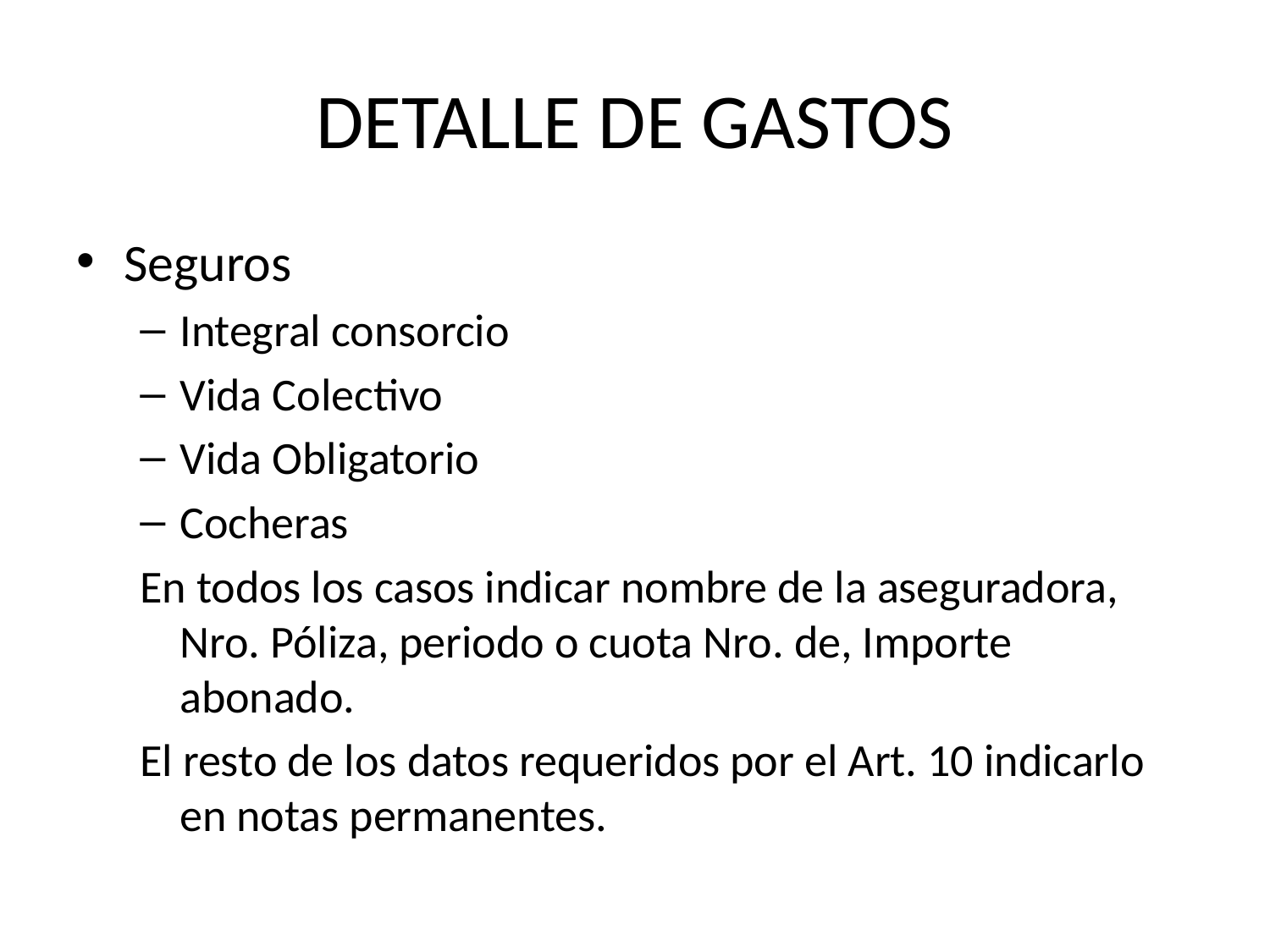

# DETALLE DE GASTOS
Seguros
Integral consorcio
Vida Colectivo
Vida Obligatorio
Cocheras
En todos los casos indicar nombre de la aseguradora, Nro. Póliza, periodo o cuota Nro. de, Importe abonado.
El resto de los datos requeridos por el Art. 10 indicarlo en notas permanentes.